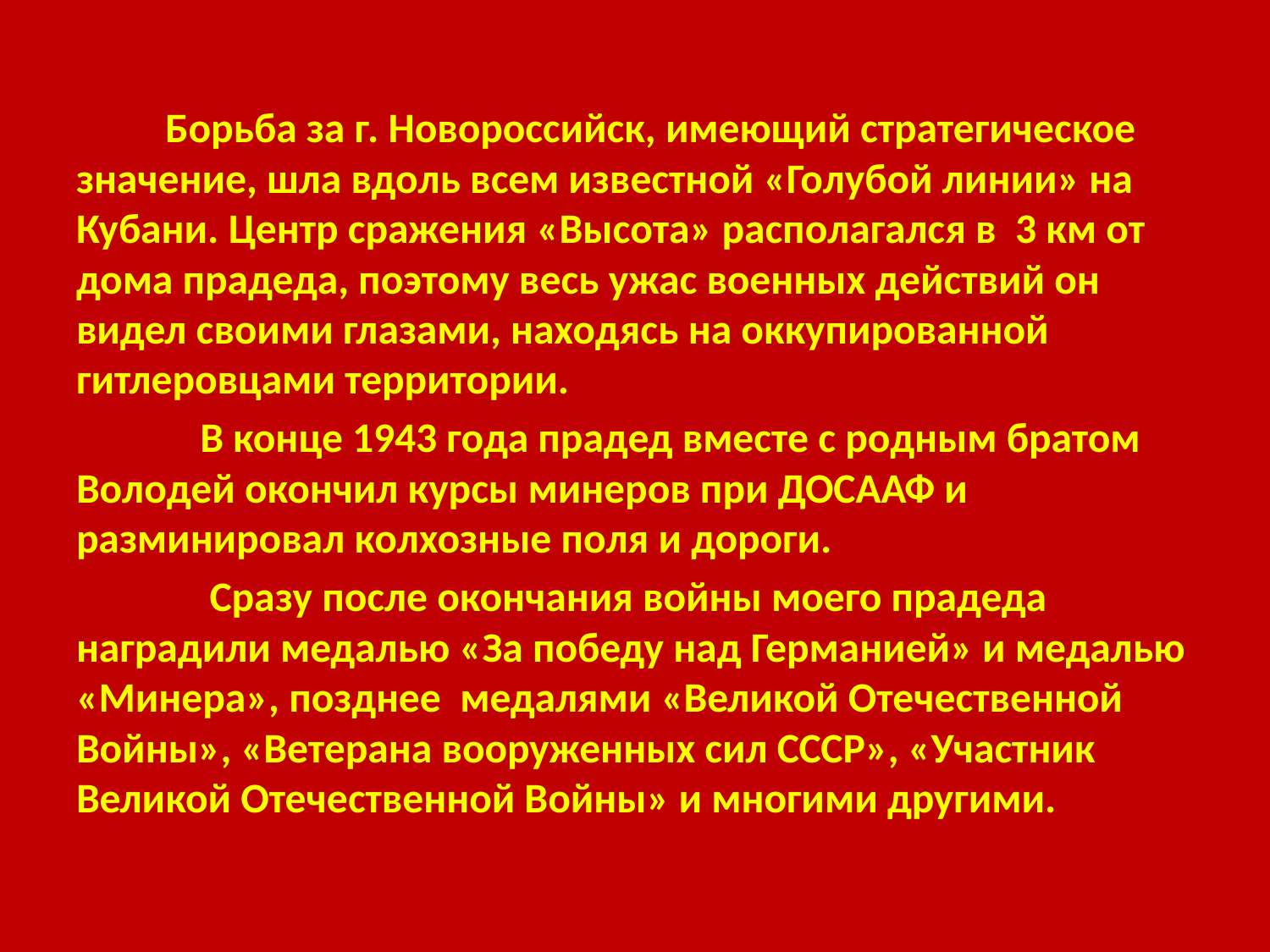

Борьба за г. Новороссийск, имеющий стратегическое значение, шла вдоль всем известной «Голубой линии» на Кубани. Центр сражения «Высота» располагался в  3 км от дома прадеда, поэтому весь ужас военных действий он видел своими глазами, находясь на оккупированной гитлеровцами территории.
             В конце 1943 года прадед вместе с родным братом Володей окончил курсы минеров при ДОСААФ и разминировал колхозные поля и дороги.
              Сразу после окончания войны моего прадеда наградили медалью «За победу над Германией» и медалью «Минера», позднее  медалями «Великой Отечественной Войны», «Ветерана вооруженных сил СССР», «Участник Великой Отечественной Войны» и многими другими.